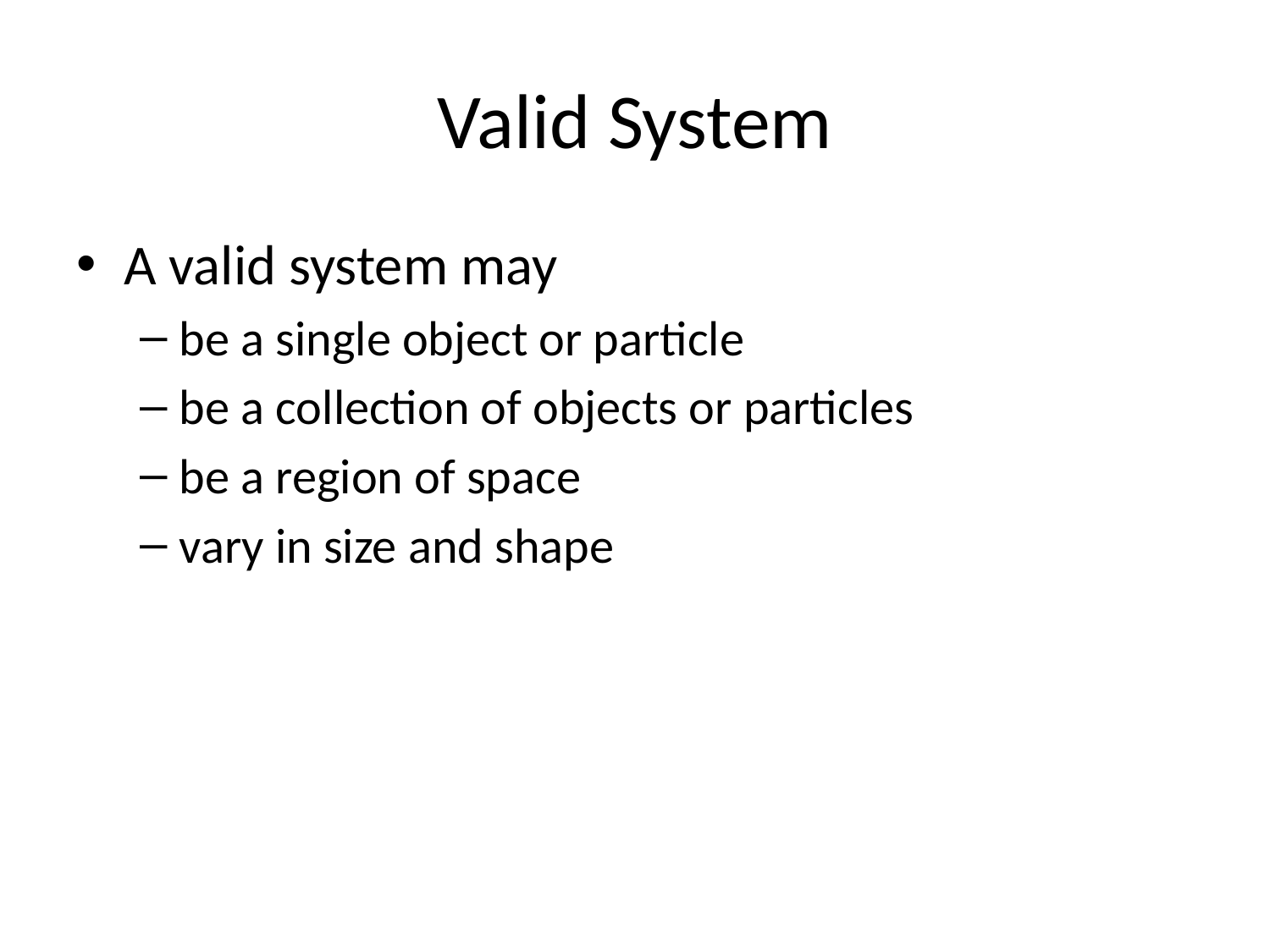

# Valid System
A valid system may
be a single object or particle
be a collection of objects or particles
be a region of space
vary in size and shape